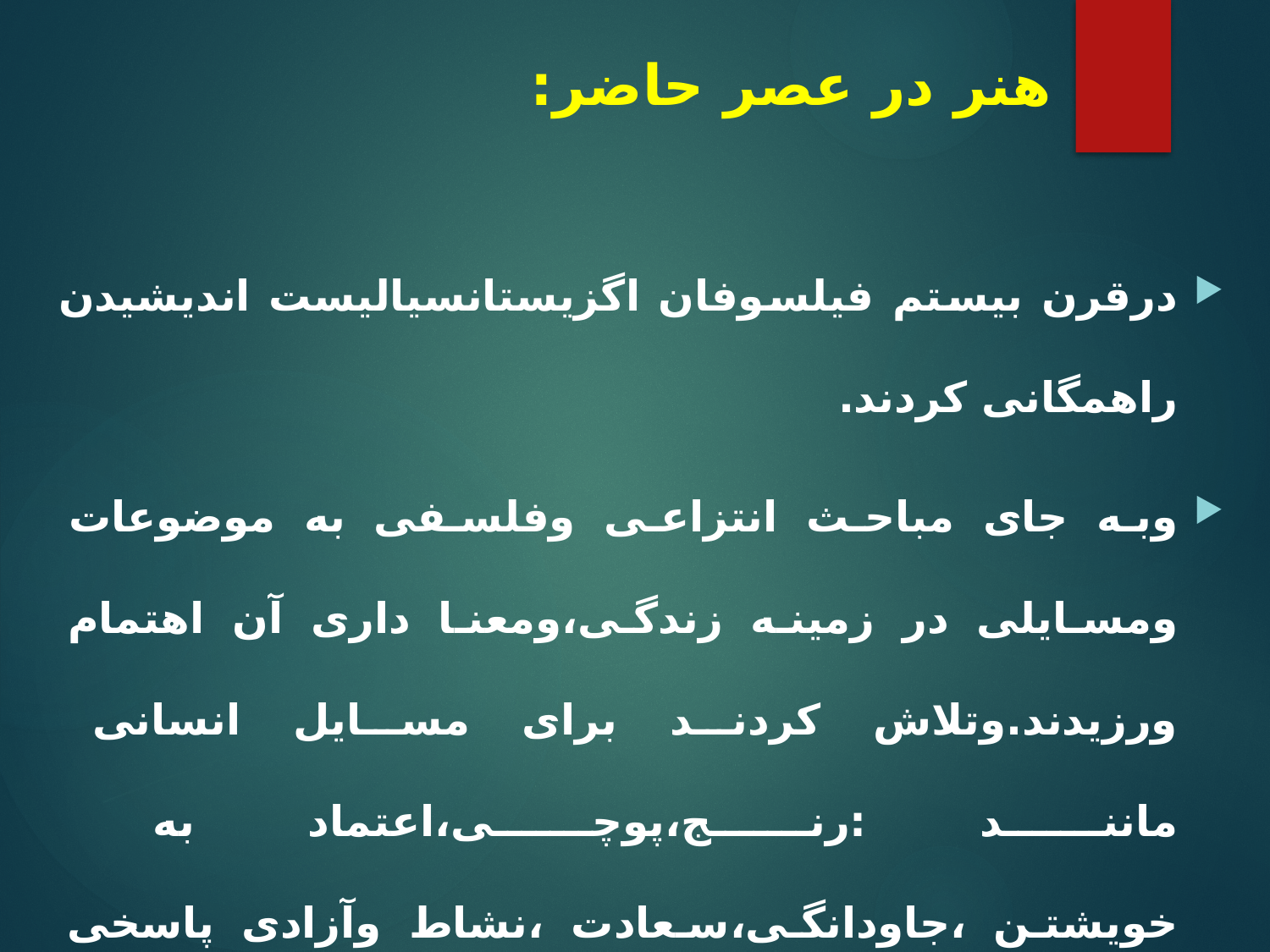

# هنر در عصر حاضر:
درقرن بیستم فیلسوفان اگزیستانسیالیست اندیشیدن راهمگانی کردند.
وبه جای مباحث انتزاعی وفلسفی به موضوعات ومسایلی در زمینه زندگی،ومعنا داری آن اهتمام ورزیدند.وتلاش کردند برای مسایل انسانی مانند :رنج،پوچی،اعتماد به خویشتن ،جاودانگی،سعادت ،نشاط وآزادی پاسخی بیابد.
ازطریق کشاندن اندیشه های خویش به میان توده مردم ودر شکل وقالب هنروادبیات به دلیل همه فهمی آن.